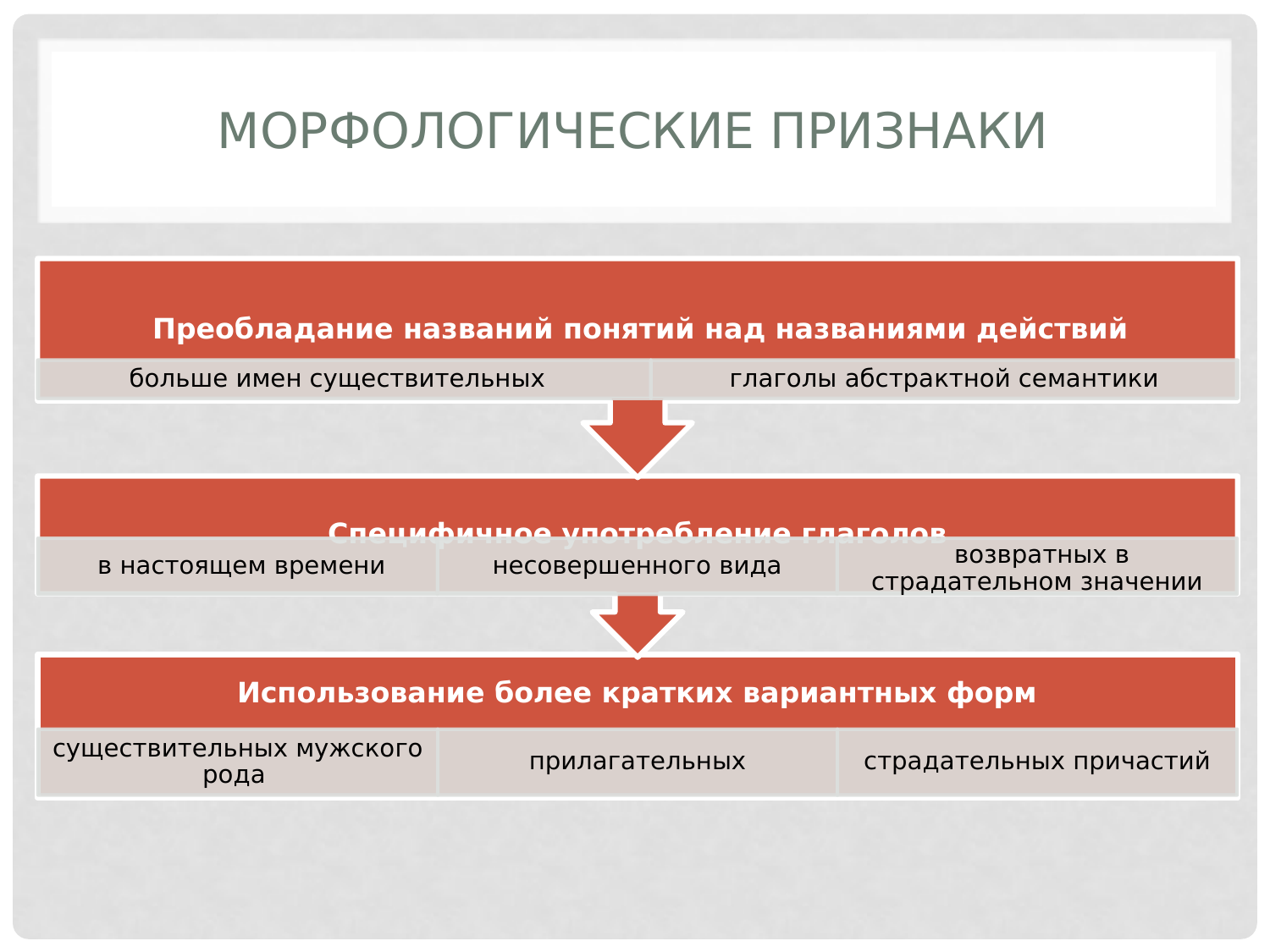

# МОРФОЛОГИЧЕСКИЕ ПРИЗНАКИ
Использование более кратких вариантных форм
существительных мужского рода
прилагательных
страда­тельных причастий
Специфичное употребление глаголов
 в настоящем времени
несовершенного вида
 возвратных в страдательном значении
 Преобладание названий понятий над названиями действий
больше имен существительных
глаголы абстрактной семантики